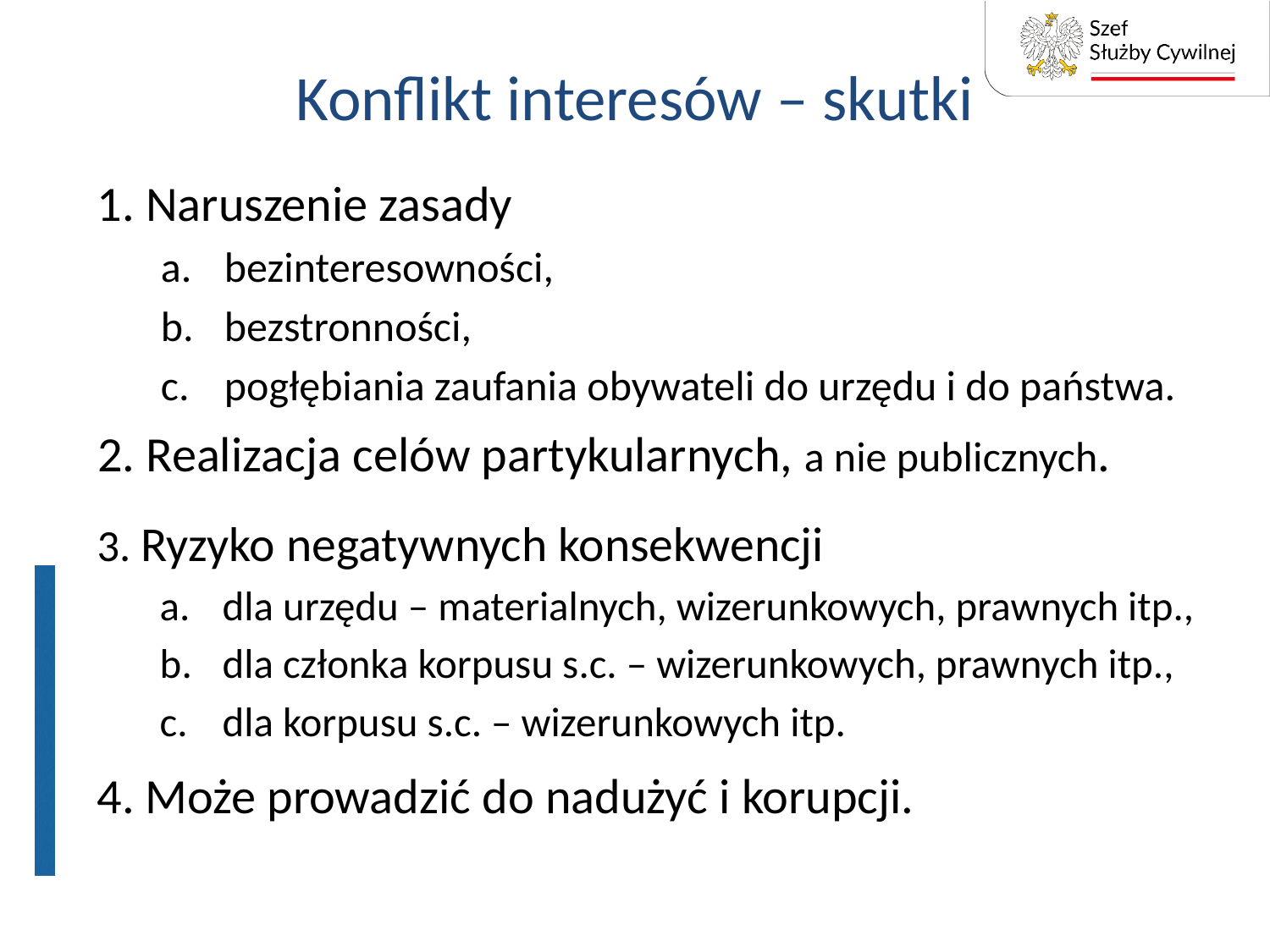

# Konflikt interesów – skutki
1. Naruszenie zasady
bezinteresowności,
bezstronności,
pogłębiania zaufania obywateli do urzędu i do państwa.
2. Realizacja celów partykularnych, a nie publicznych.
3. Ryzyko negatywnych konsekwencji
dla urzędu – materialnych, wizerunkowych, prawnych itp.,
dla członka korpusu s.c. – wizerunkowych, prawnych itp.,
dla korpusu s.c. – wizerunkowych itp.
4. Może prowadzić do nadużyć i korupcji.